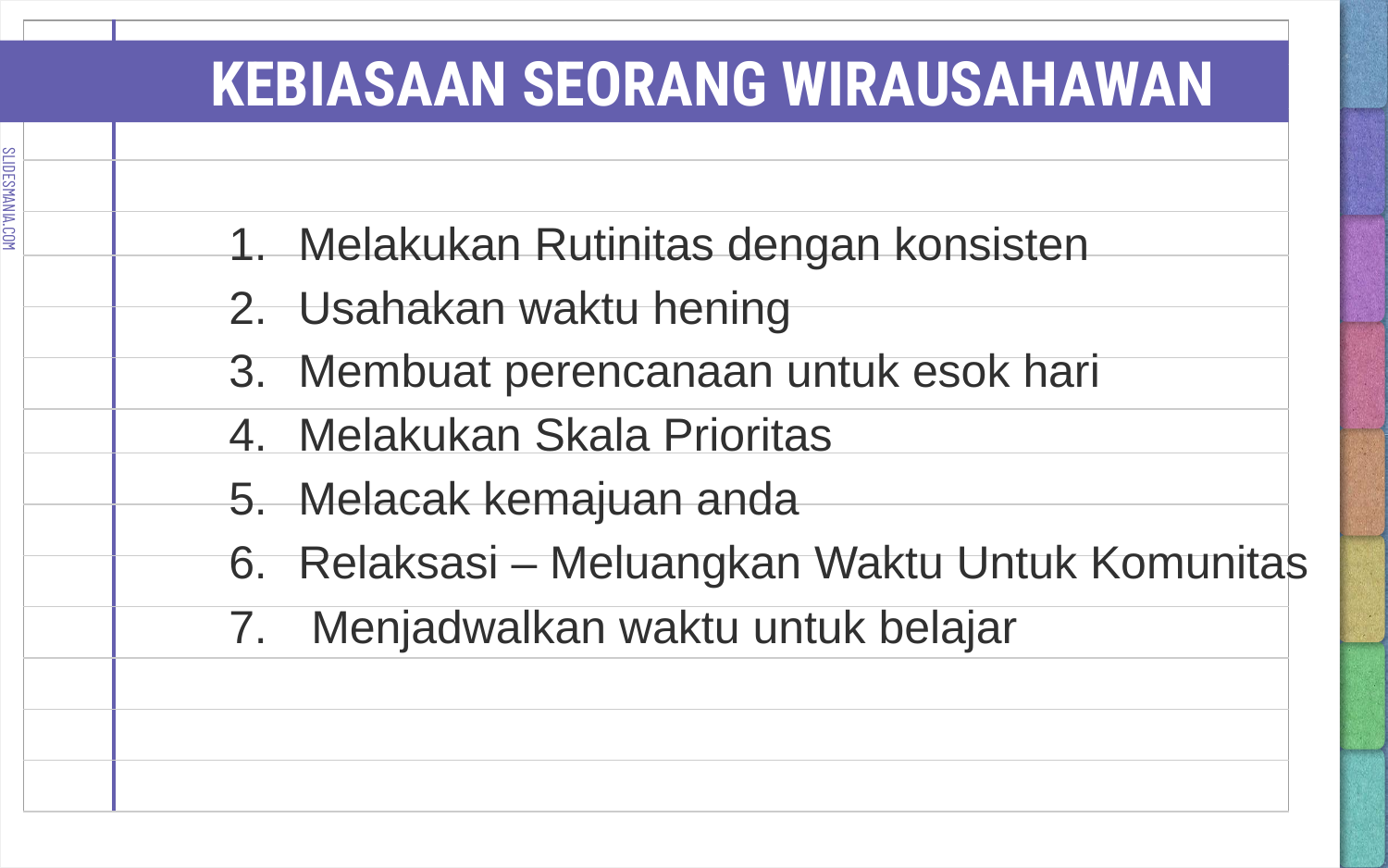

# KEBIASAAN SEORANG WIRAUSAHAWAN
Melakukan Rutinitas dengan konsisten
Usahakan waktu hening
Membuat perencanaan untuk esok hari
Melakukan Skala Prioritas
Melacak kemajuan anda
Relaksasi – Meluangkan Waktu Untuk Komunitas
 Menjadwalkan waktu untuk belajar